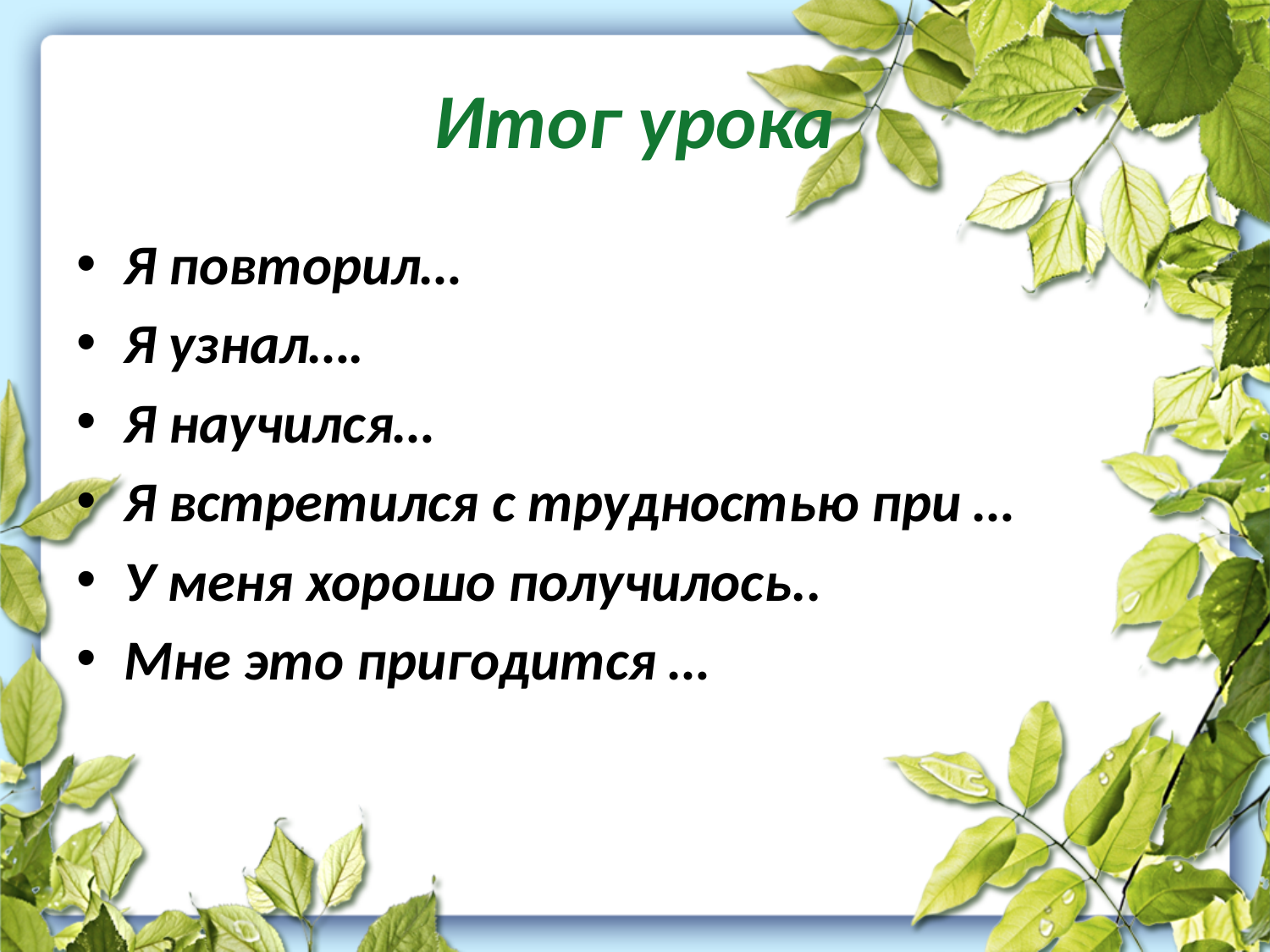

# Итог урока
Я повторил…
Я узнал….
Я научился…
Я встретился с трудностью при …
У меня хорошо получилось..
Мне это пригодится …